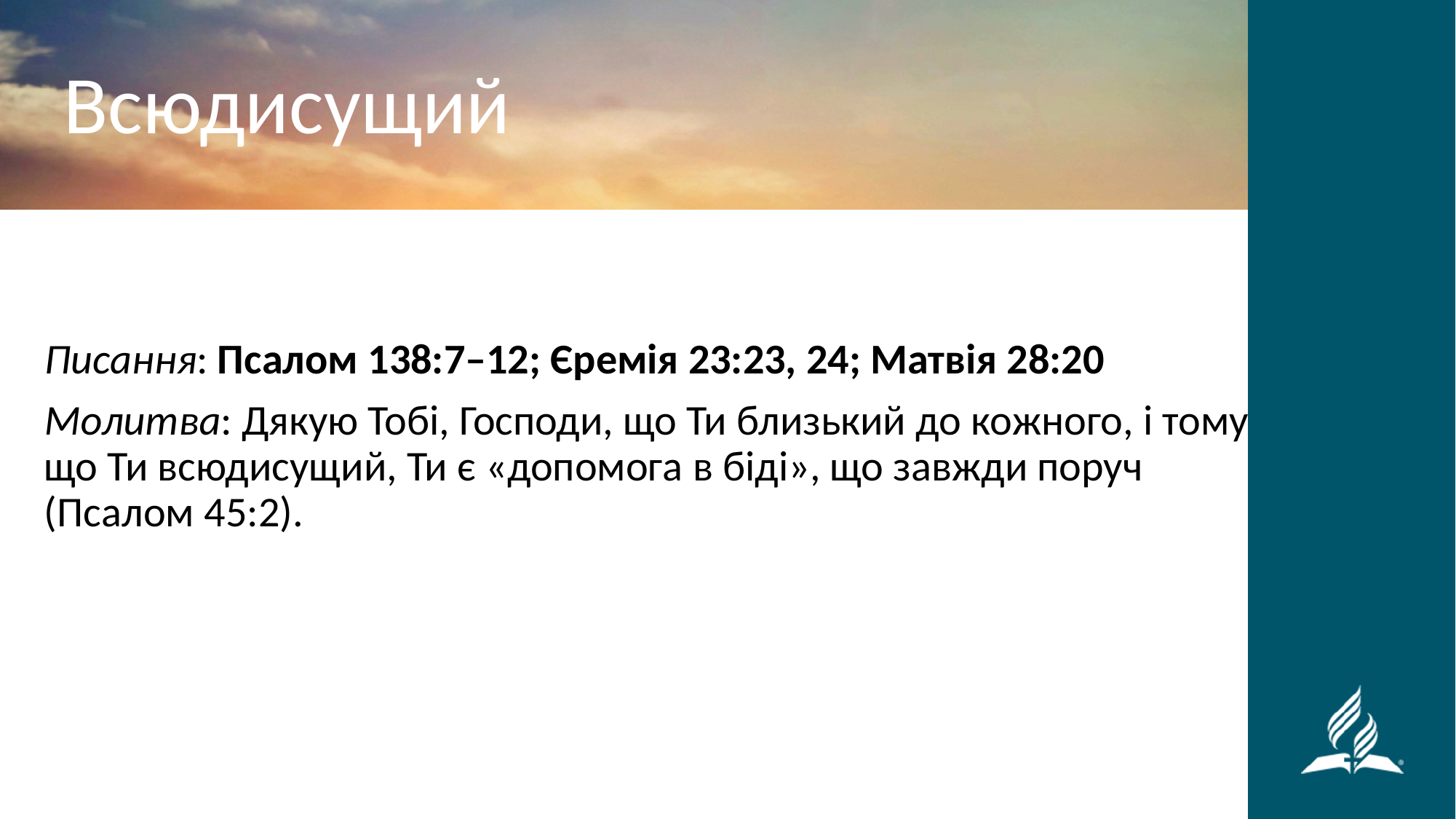

Всюдисущий

Писання: Псалом 138:7–12; Єремія 23:23, 24; Матвія 28:20
Молитва: Дякую Тобі, Господи, що Ти близький до кожного, і тому що Ти всюдисущий, Ти є «допомога в біді», що завжди поруч (Псалом 45:2).